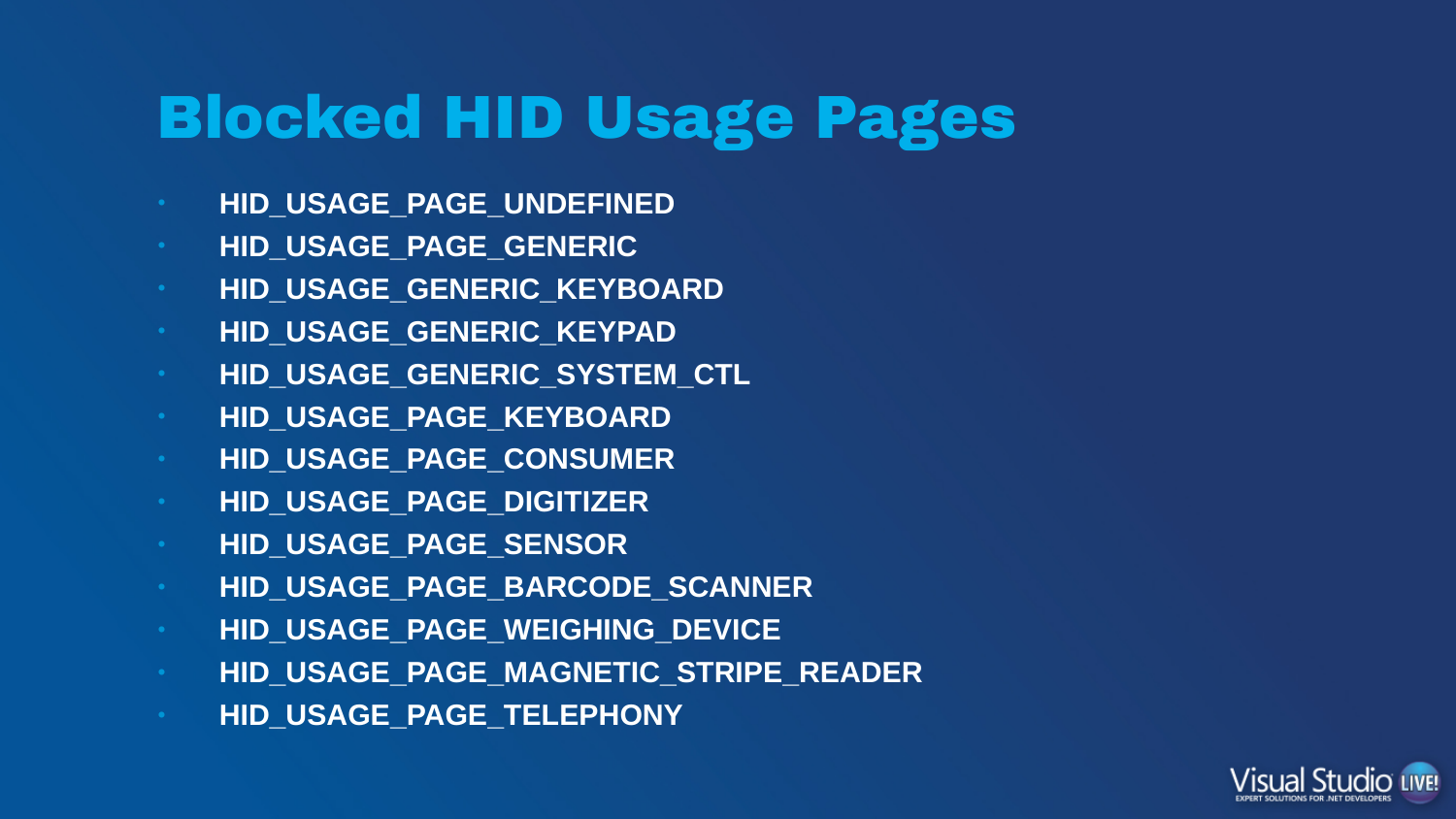

# Blocked HID Usage Pages
HID_USAGE_PAGE_UNDEFINED
HID_USAGE_PAGE_GENERIC
HID_USAGE_GENERIC_KEYBOARD
HID_USAGE_GENERIC_KEYPAD
HID_USAGE_GENERIC_SYSTEM_CTL
HID_USAGE_PAGE_KEYBOARD
HID_USAGE_PAGE_CONSUMER
HID_USAGE_PAGE_DIGITIZER
HID_USAGE_PAGE_SENSOR
HID_USAGE_PAGE_BARCODE_SCANNER
HID_USAGE_PAGE_WEIGHING_DEVICE
HID_USAGE_PAGE_MAGNETIC_STRIPE_READER
HID_USAGE_PAGE_TELEPHONY